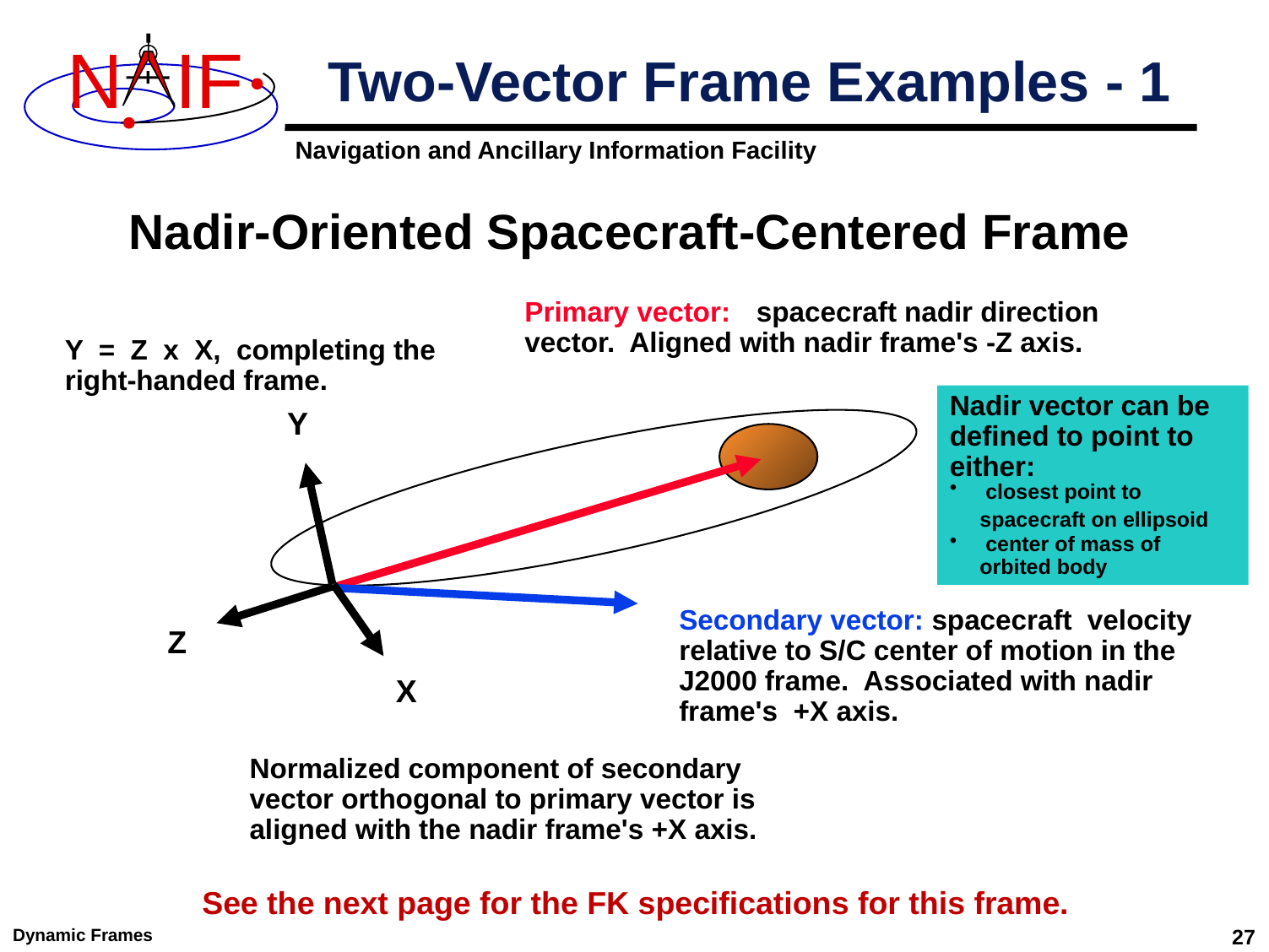

# Two-Vector Frame Examples - 1
Nadir-Oriented Spacecraft-Centered Frame
Primary vector:    spacecraft nadir direction vector.  Aligned with nadir frame's -Z axis.
Y  =  Z  x  X,  completing the
right-handed frame.
Nadir vector can be defined to point to either:
 closest point to spacecraft on ellipsoid
 center of mass of orbited body
Y

Secondary vector: spacecraft  velocity relative to S/C center of motion in the J2000 frame.  Associated with nadir frame's  +X axis.
Z
X
Normalized component of secondary
vector orthogonal to primary vector is aligned with the nadir frame's +X axis.
See the next page for the FK specifications for this frame.
Dynamic Frames
27